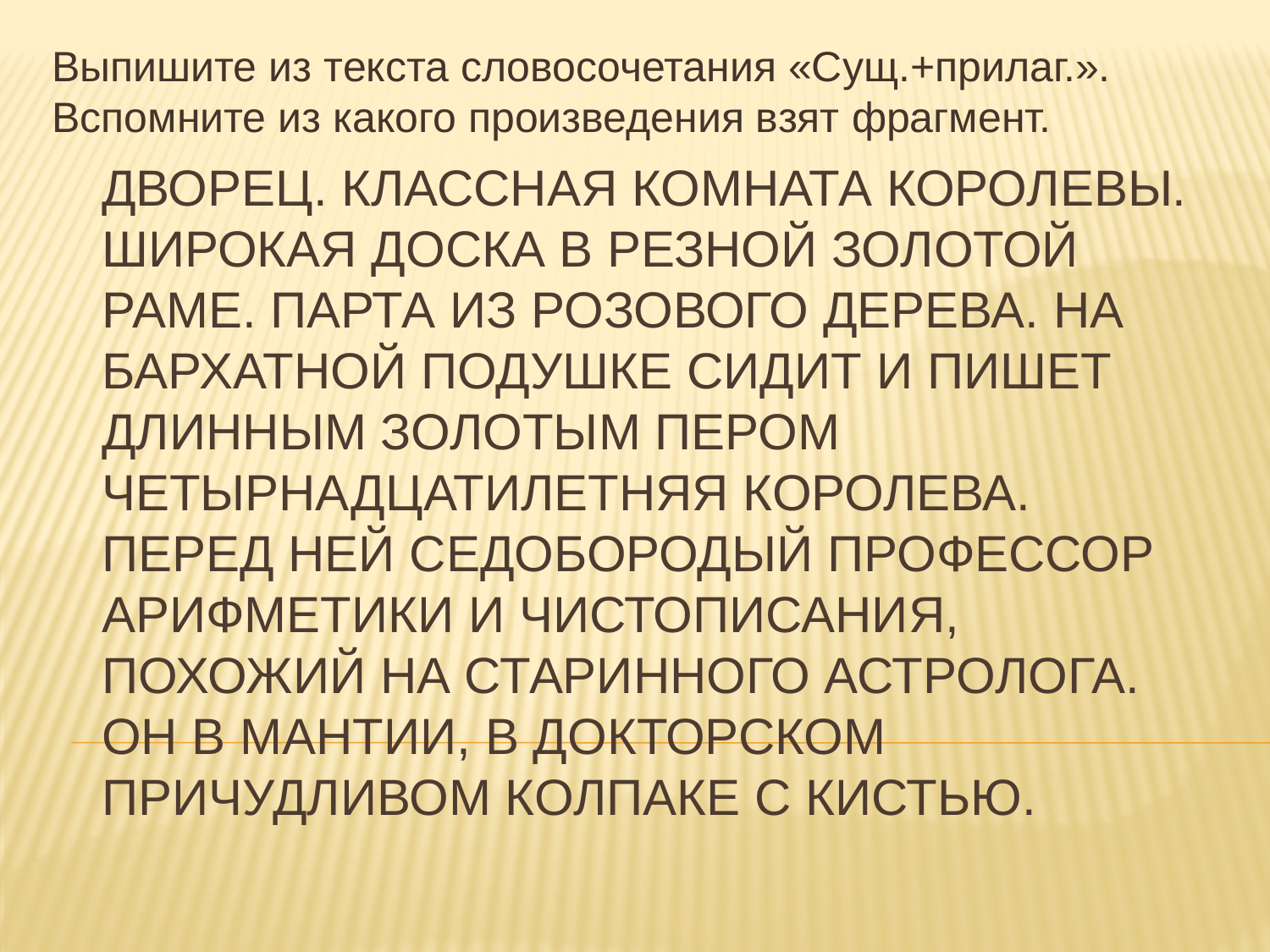

Выпишите из текста словосочетания «Сущ.+прилаг.». Вспомните из какого произведения взят фрагмент.
# Дворец. Классная комната королевы. Широкая доска в резной золотой раме. Парта из розового дерева. На бархатной подушке сидит и пишет длинным золотым пером четырнадцатилетняя королева. Перед ней седобородый профессор арифметики и чистописания, похожий на старинного астролога. Он в мантии, в докторском причудливом колпаке с кистью.